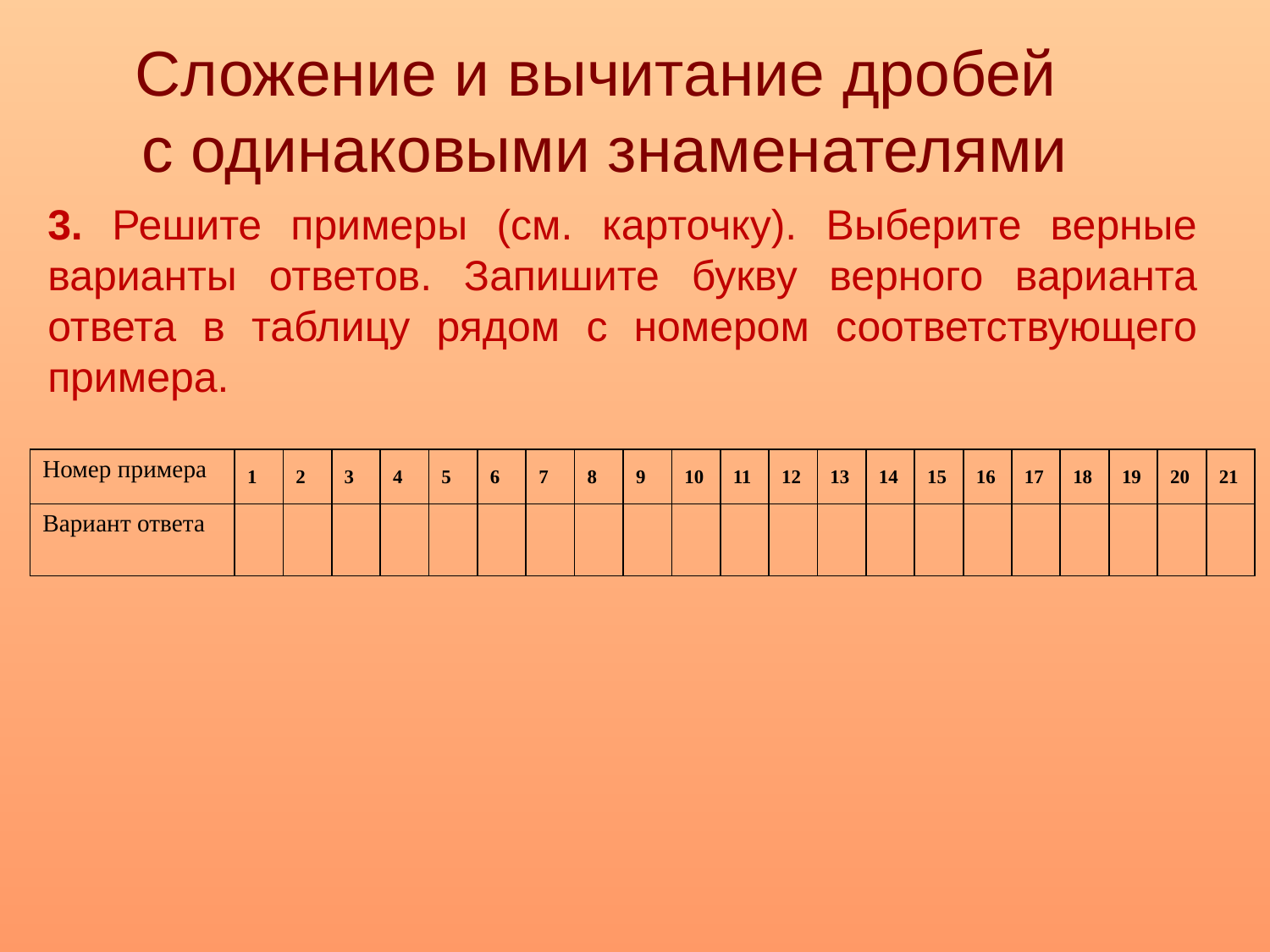

Сложение и вычитание дробей
с одинаковыми знаменателями
3. Решите примеры (см. карточку). Выберите верные варианты ответов. Запишите букву верного варианта ответа в таблицу рядом с номером соответствующего примера.

| Номер примера | 1 | 2 | 3 | 4 | 5 | 6 | 7 | 8 | 9 | 10 | 11 | 12 | 13 | 14 | 15 | 16 | 17 | 18 | 19 | 20 | 21 |
| --- | --- | --- | --- | --- | --- | --- | --- | --- | --- | --- | --- | --- | --- | --- | --- | --- | --- | --- | --- | --- | --- |
| Вариант ответа |  |  |  |  |  |  |  |  |  |  |  |  |  |  |  |  |  |  |  |  |  |